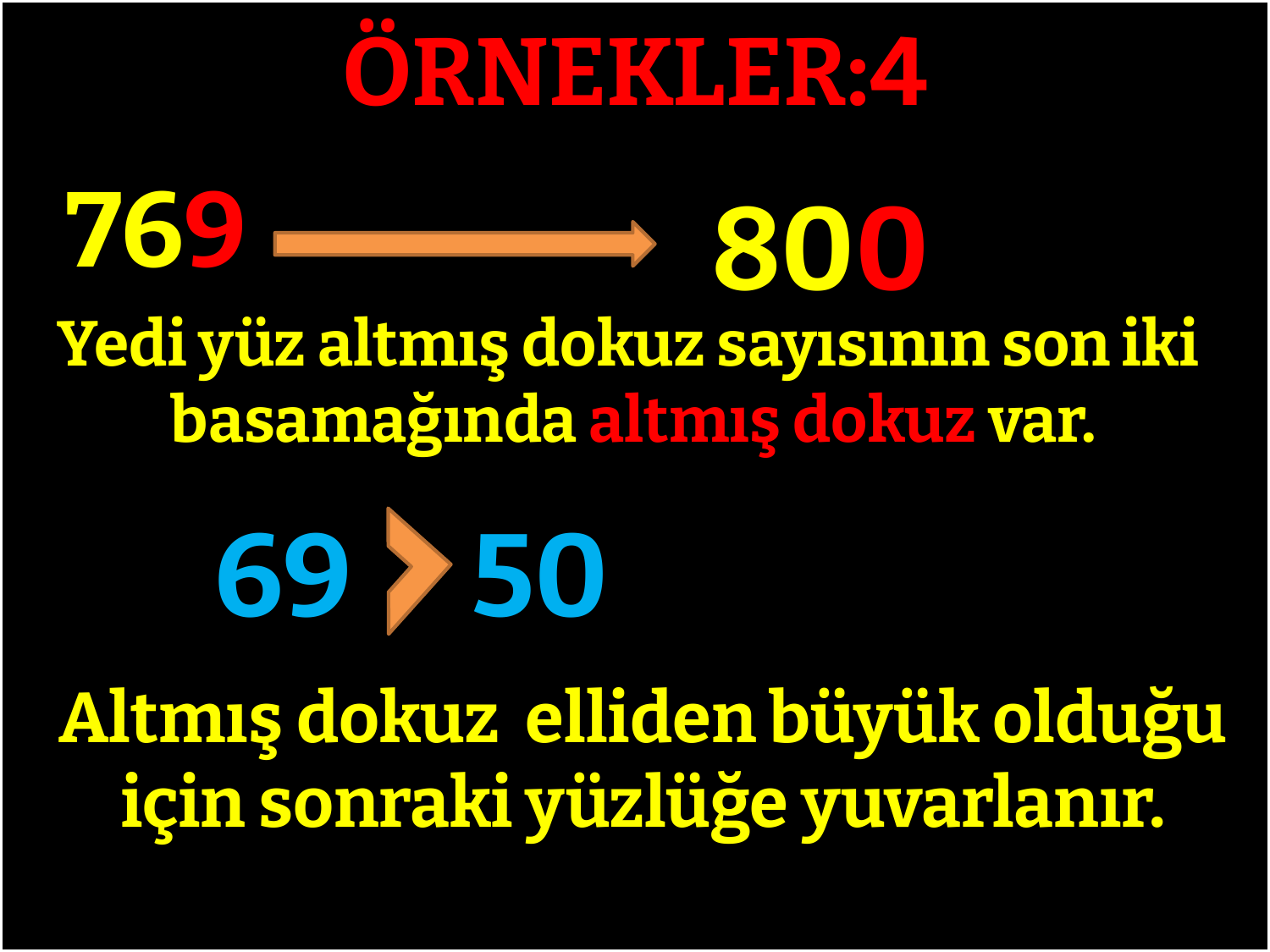

ÖRNEKLER:4
769
800

#
Yedi yüz altmış dokuz sayısının son iki  basamağında altmış dokuz var.
69
50

Altmış dokuz  elliden büyük olduğu için sonraki yüzlüğe yuvarlanır.